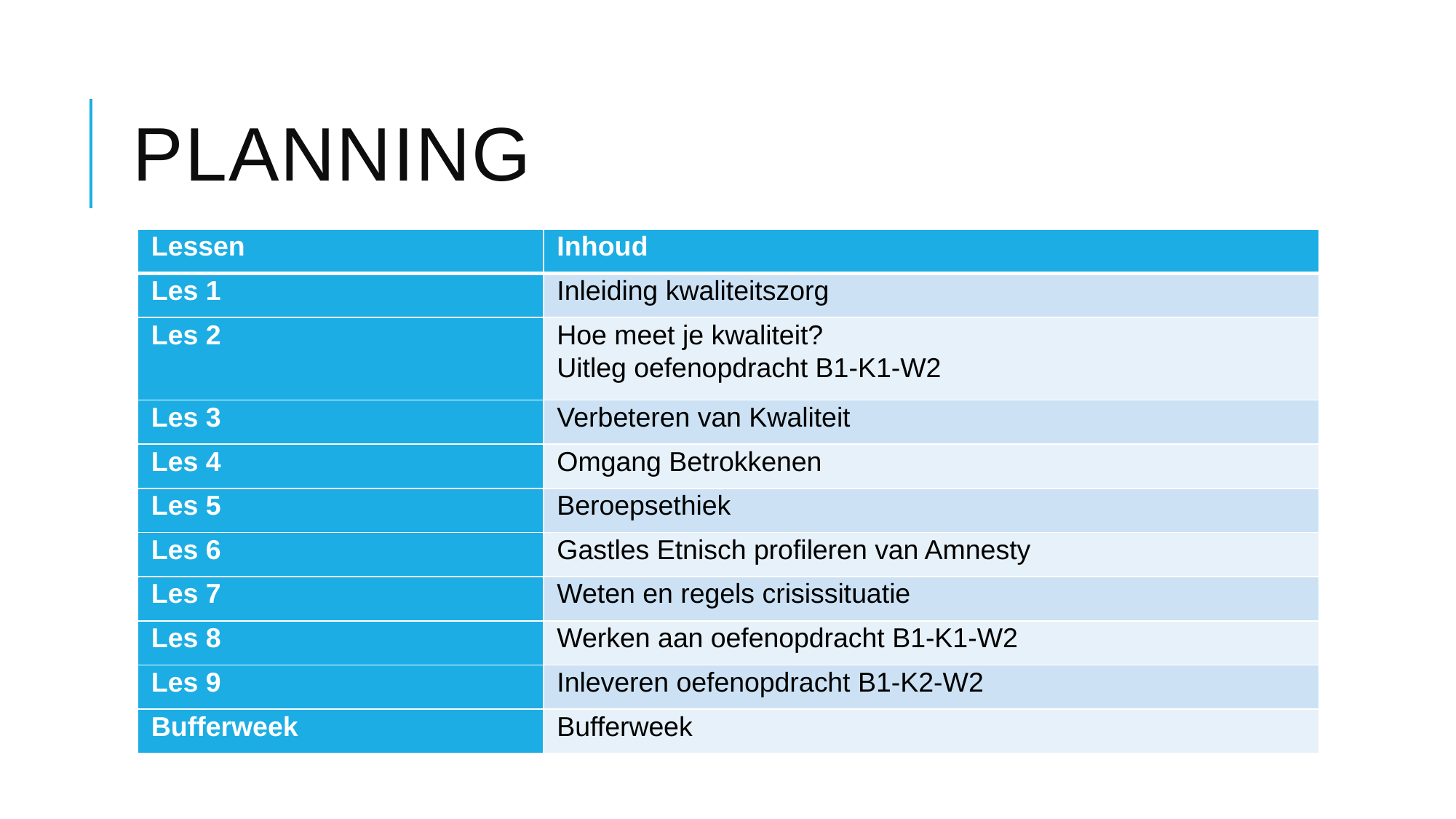

# Planning
| Lessen | Inhoud |
| --- | --- |
| Les 1 | Inleiding kwaliteitszorg |
| Les 2 | Hoe meet je kwaliteit? Uitleg oefenopdracht B1-K1-W2 |
| Les 3 | Verbeteren van Kwaliteit |
| Les 4 | Omgang Betrokkenen |
| Les 5 | Beroepsethiek |
| Les 6 | Gastles Etnisch profileren van Amnesty |
| Les 7 | Weten en regels crisissituatie |
| Les 8 | Werken aan oefenopdracht B1-K1-W2 |
| Les 9 | Inleveren oefenopdracht B1-K2-W2 |
| Bufferweek | Bufferweek |